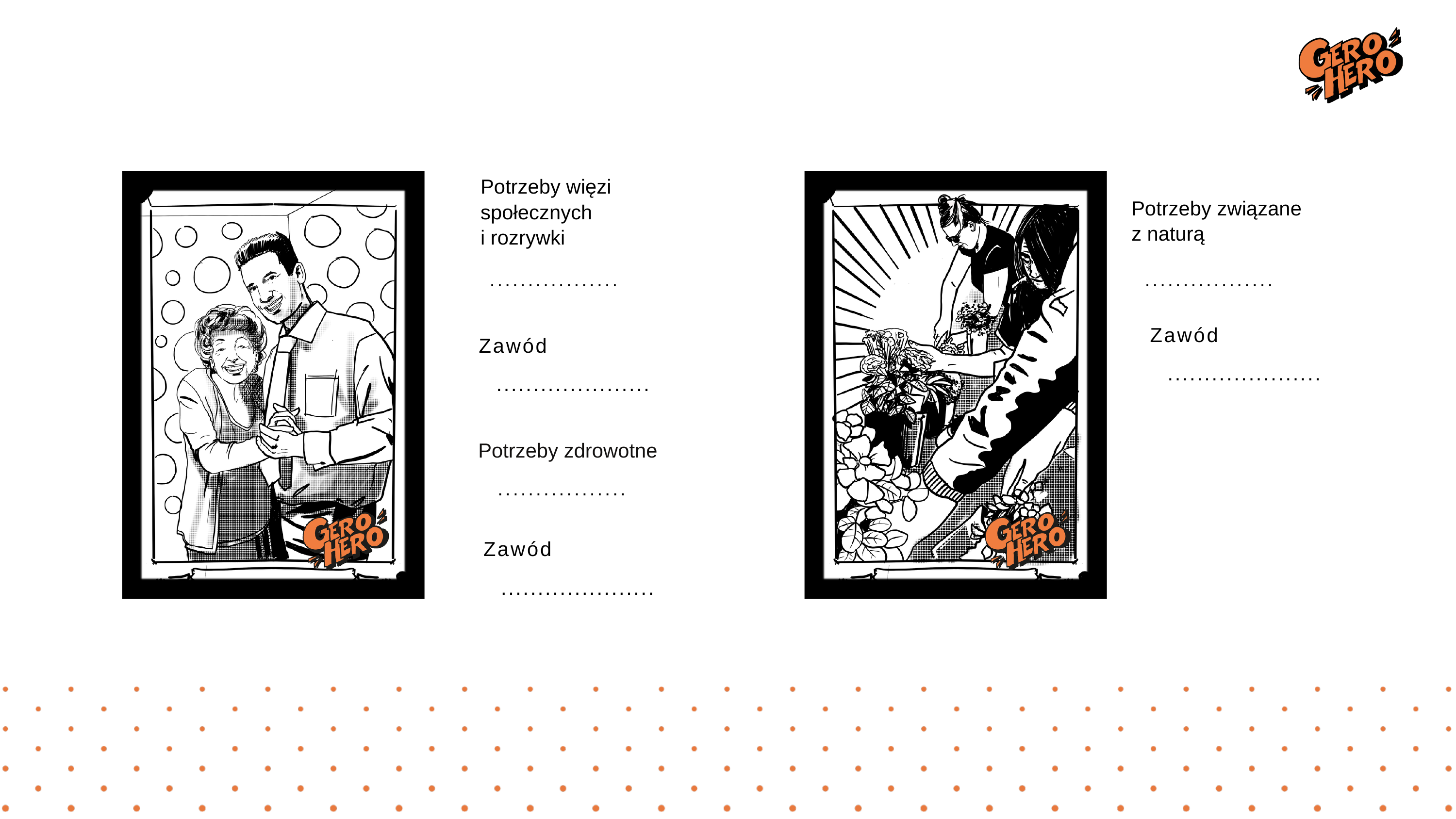

Zawody cd

Potrzeby więzi społecznych
i rozrywki
Potrzeby związane
z naturą
.................

.................

Zawód

.....................
Zawód

.....................
Potrzeby zdrowotne

.................

Zawód

.....................